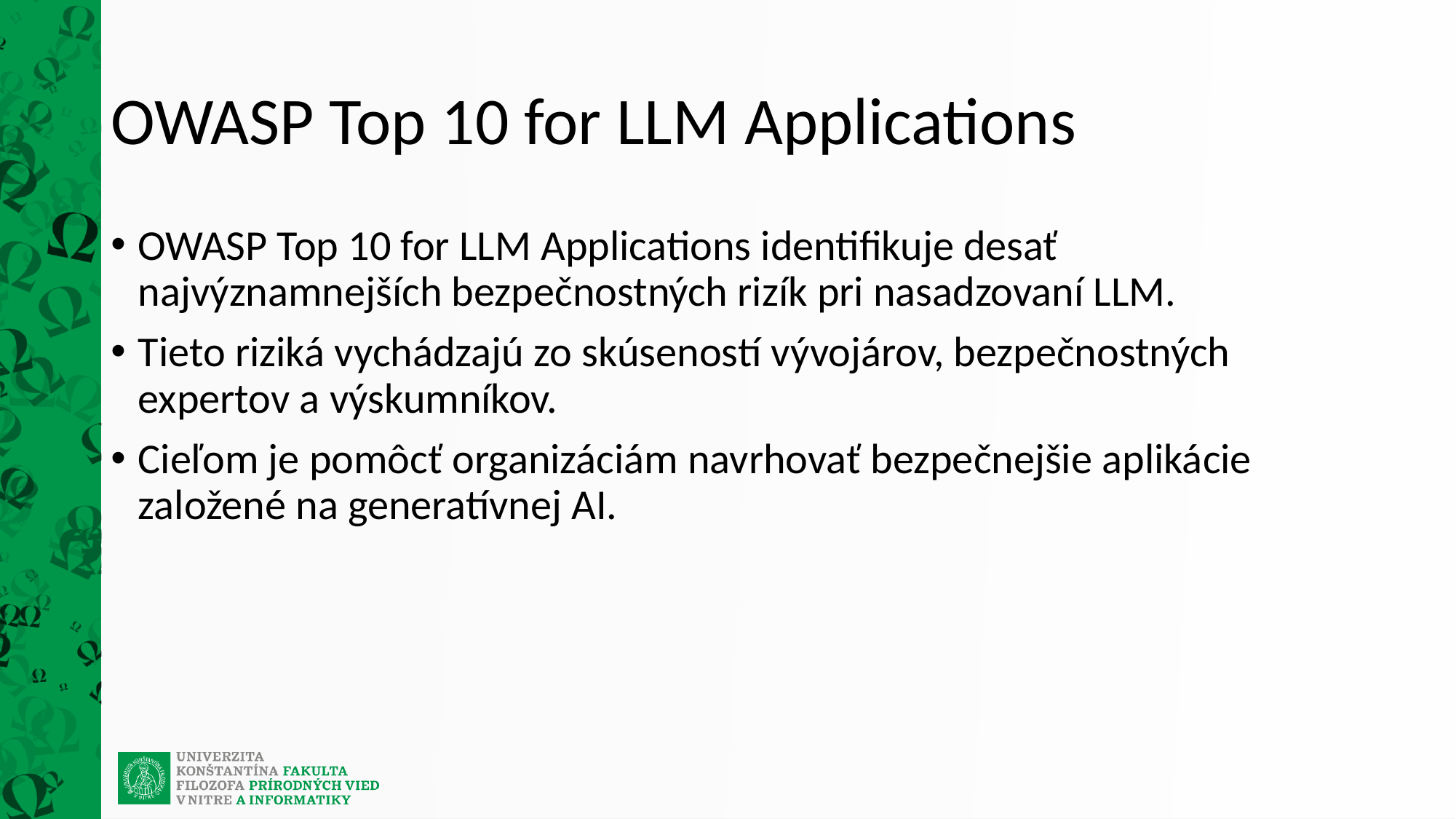

# OWASP Top 10 for LLM Applications
OWASP Top 10 for LLM Applications identifikuje desať najvýznamnejších bezpečnostných rizík pri nasadzovaní LLM.
Tieto riziká vychádzajú zo skúseností vývojárov, bezpečnostných expertov a výskumníkov.
Cieľom je pomôcť organizáciám navrhovať bezpečnejšie aplikácie založené na generatívnej AI.